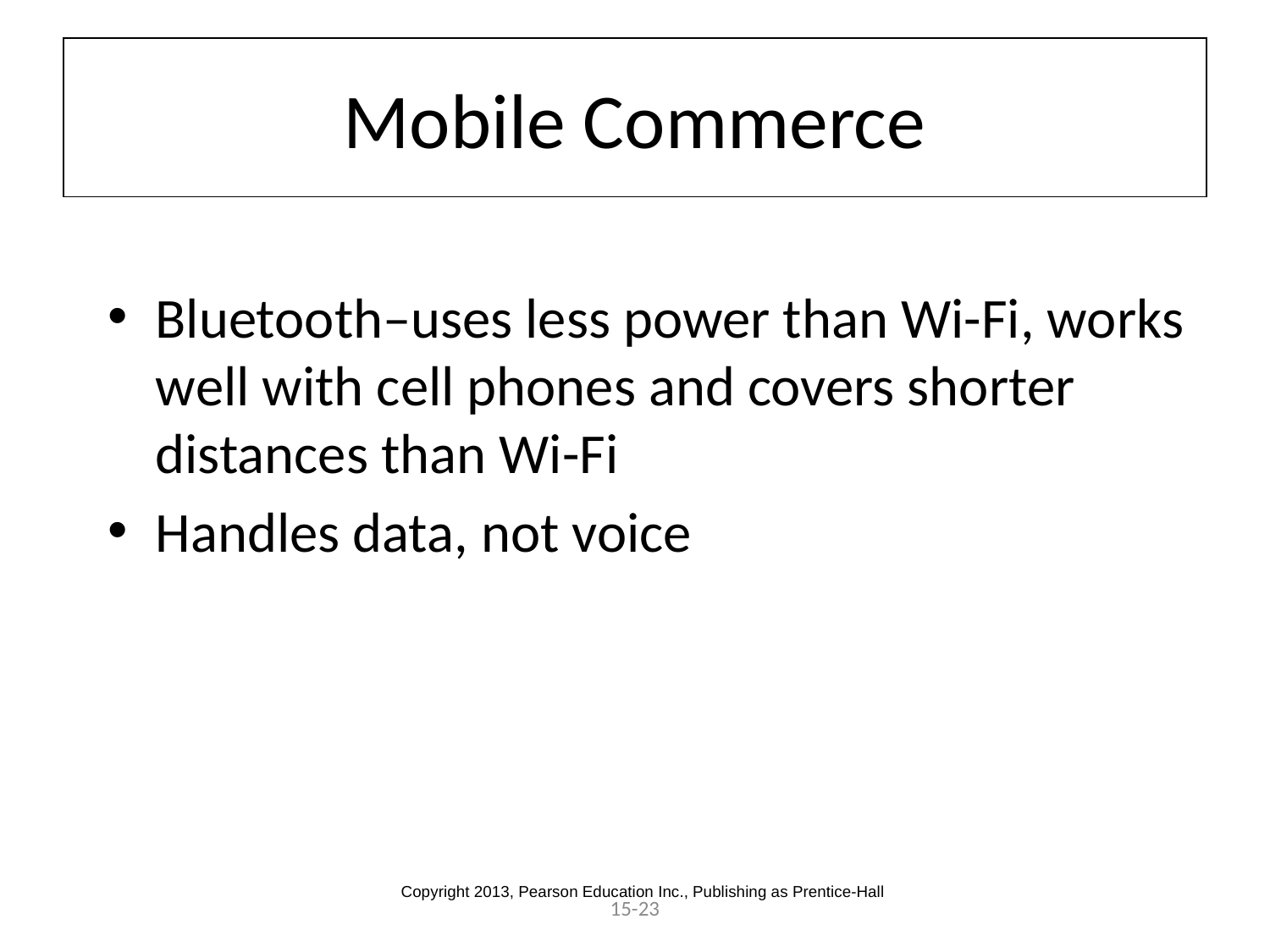

# Mobile Commerce
Bluetooth–uses less power than Wi-Fi, works well with cell phones and covers shorter distances than Wi-Fi
Handles data, not voice

Copyright 2013, Pearson Education Inc., Publishing as Prentice-Hall

15-23